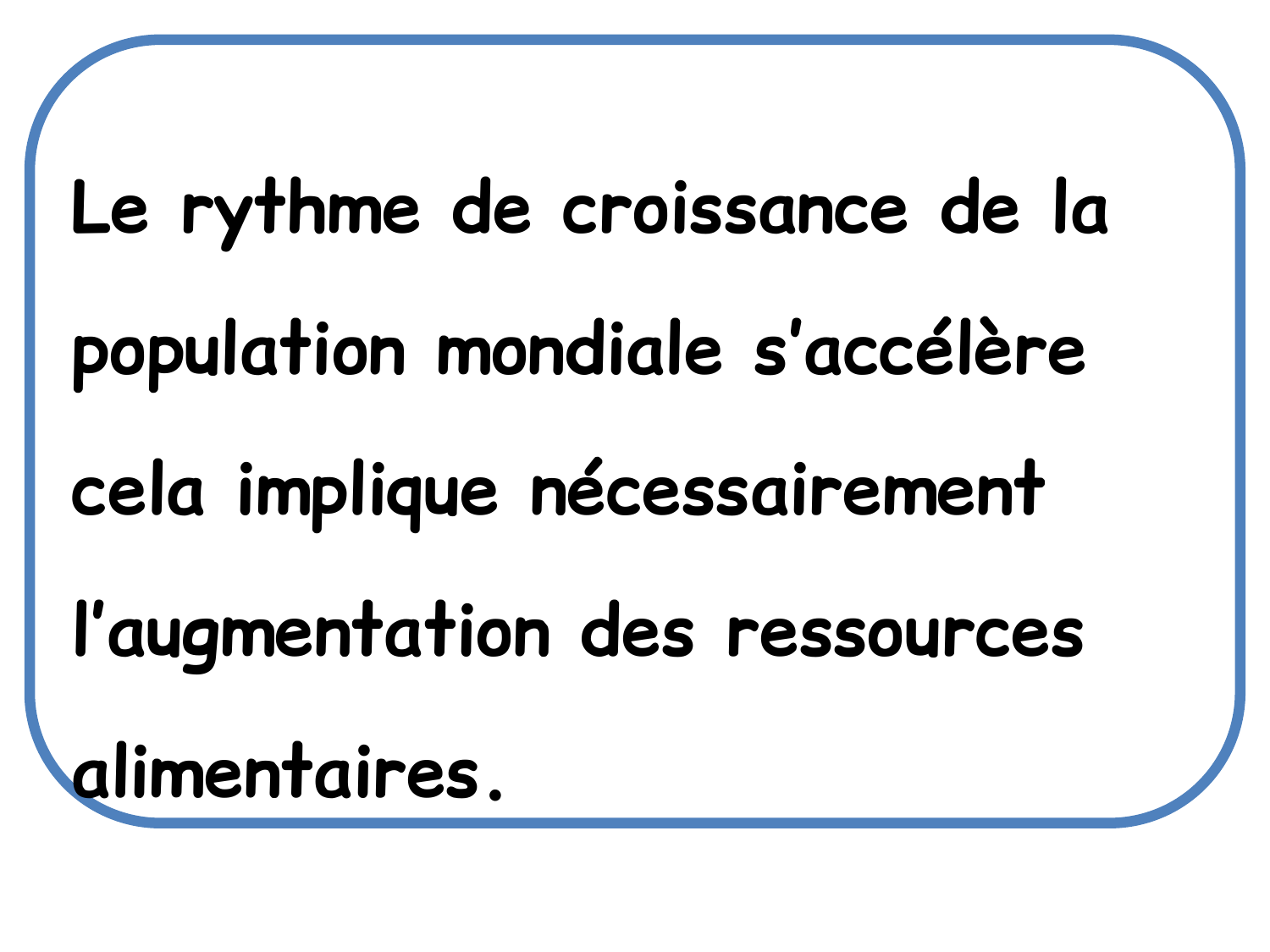

Le rythme de croissance de la population mondiale s’accélère cela implique nécessairement l’augmentation des ressources alimentaires.